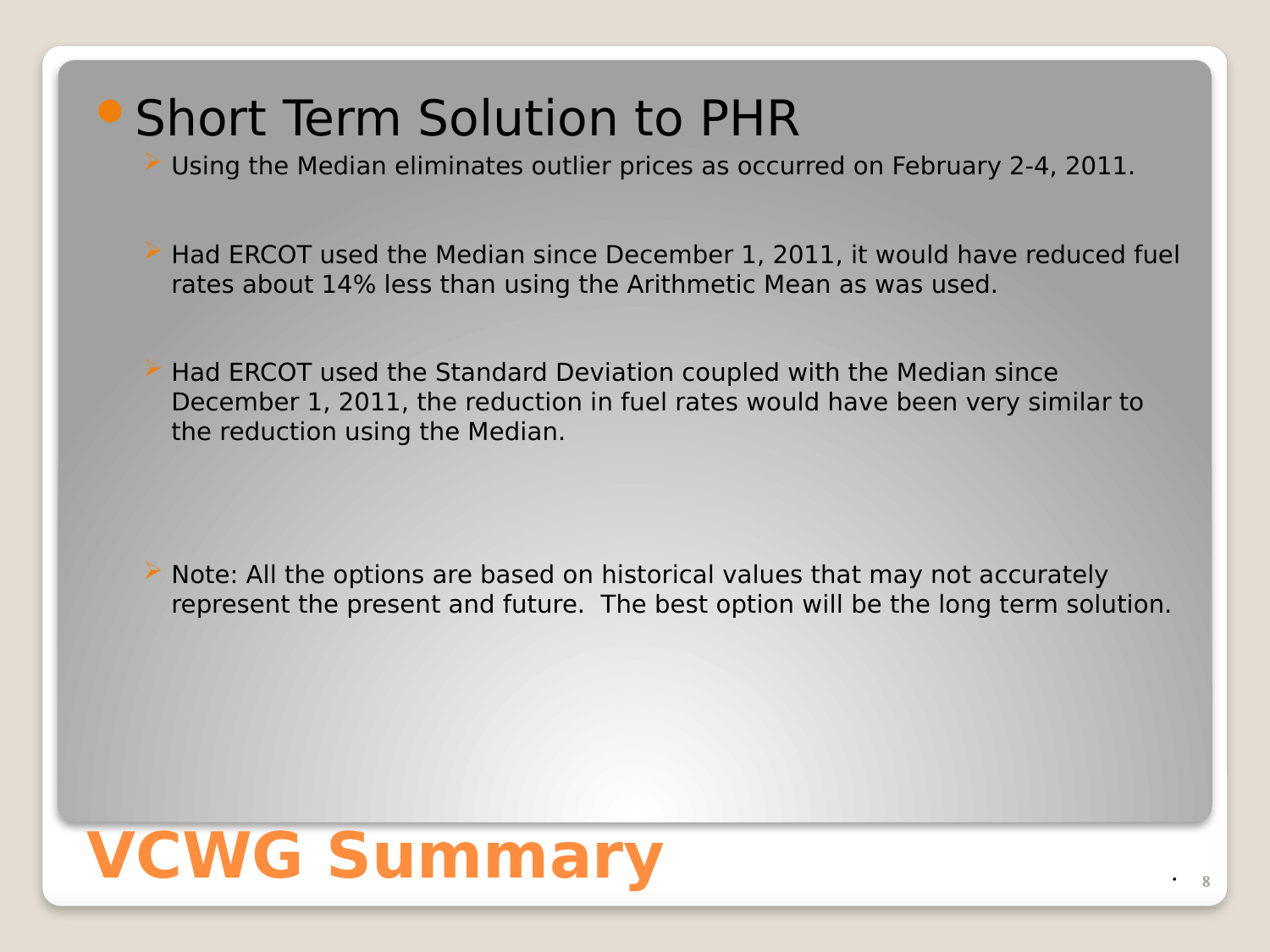

Short Term Solution to PHR
Using the Median eliminates outlier prices as occurred on February 2-4, 2011.

Had ERCOT used the Median since December 1, 2011, it would have reduced fuel rates about 14% less than using the Arithmetic Mean as was used.

Had ERCOT used the Standard Deviation coupled with the Median since December 1, 2011, the reduction in fuel rates would have been very similar to the reduction using the Median.

Note: All the options are based on historical values that may not accurately represent the present and future.  The best option will be the long term solution.

# VCWG Summary
8